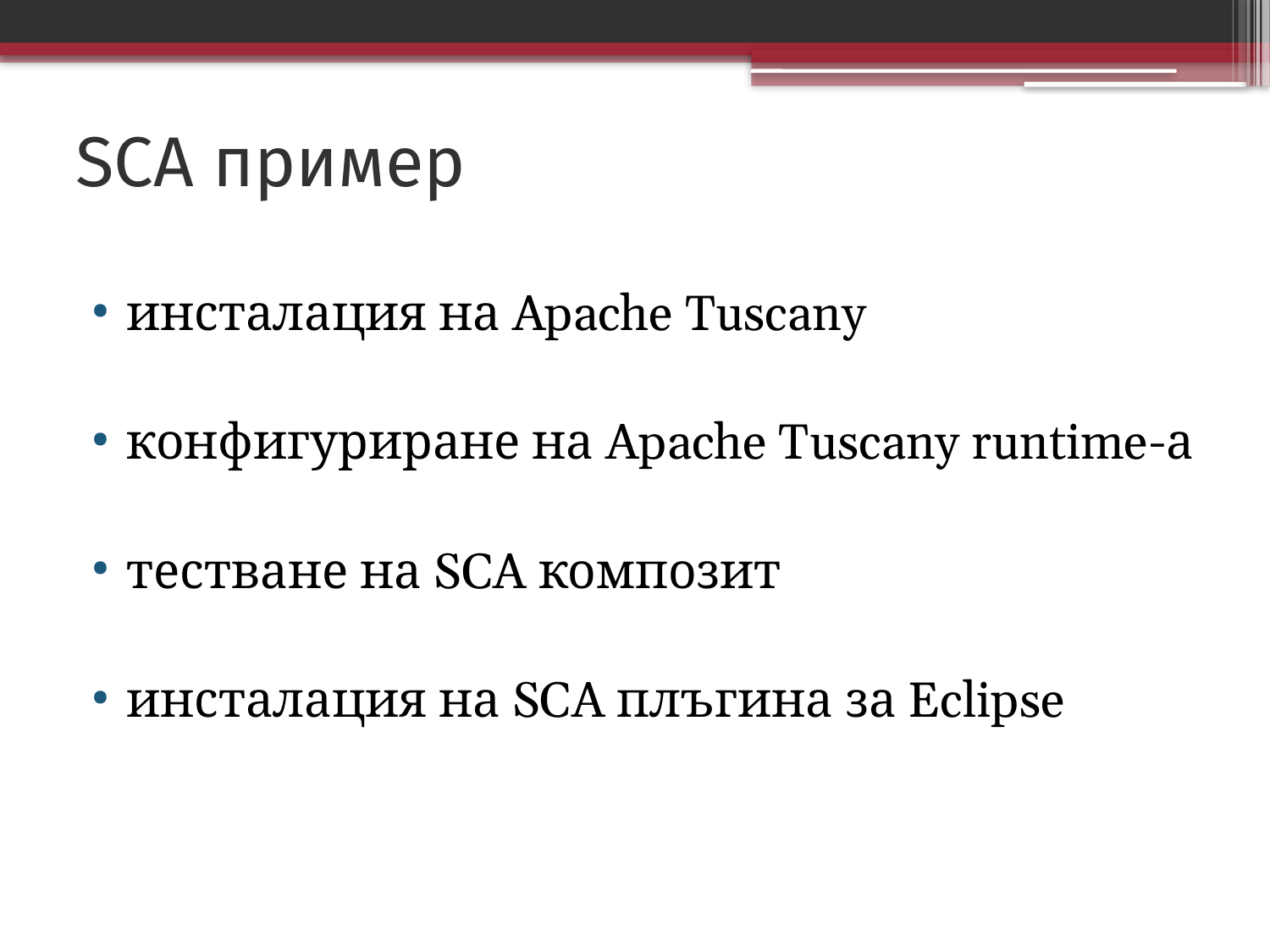

# SCA пример
инсталация на Apache Tuscany

конфигуриране на Apache Tuscany runtime-а

тестване на SCA композит

инсталация на SCA плъгина за Eclipse